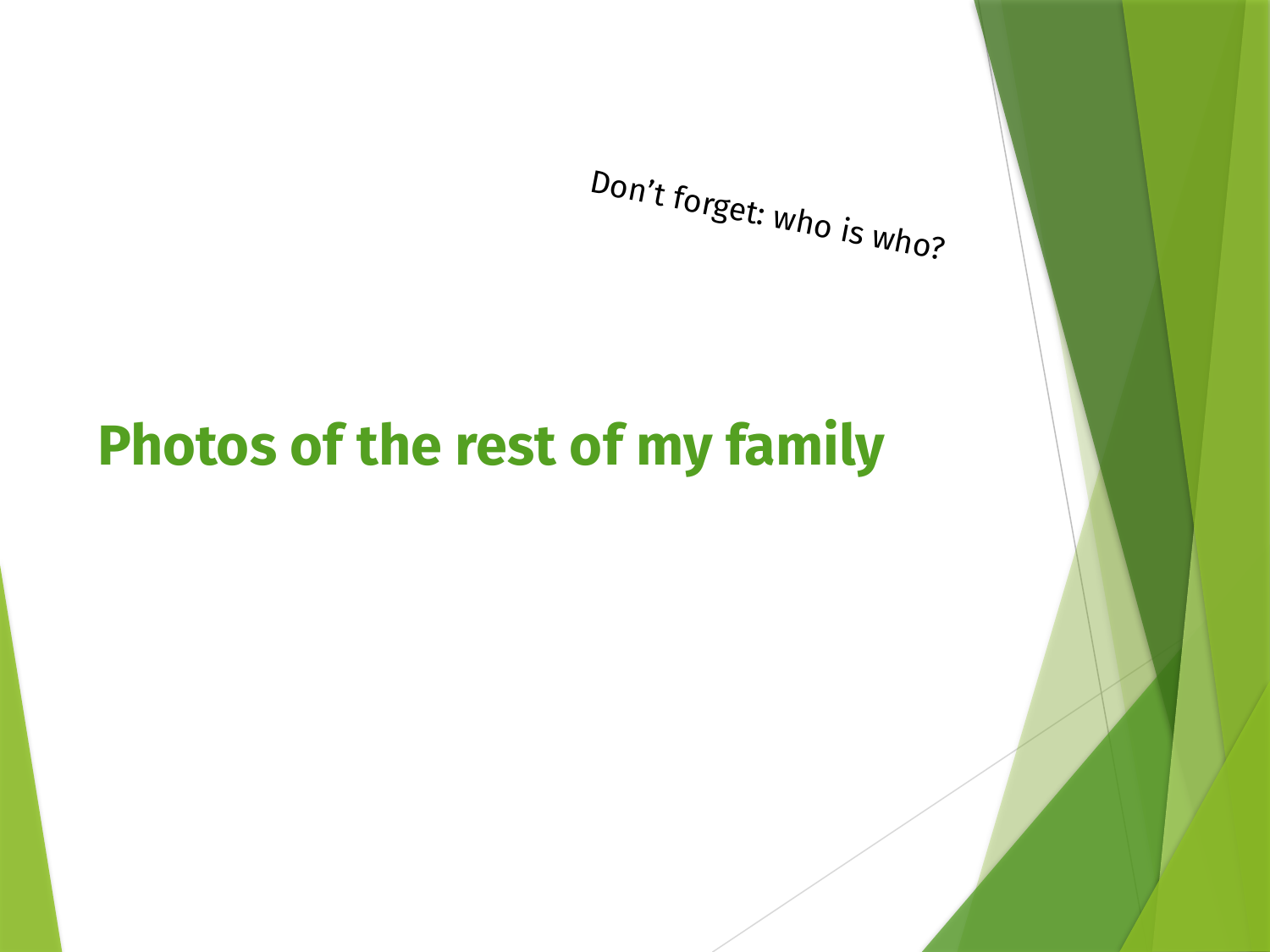

Don’t forget: who is who?
# Photos of the rest of my family